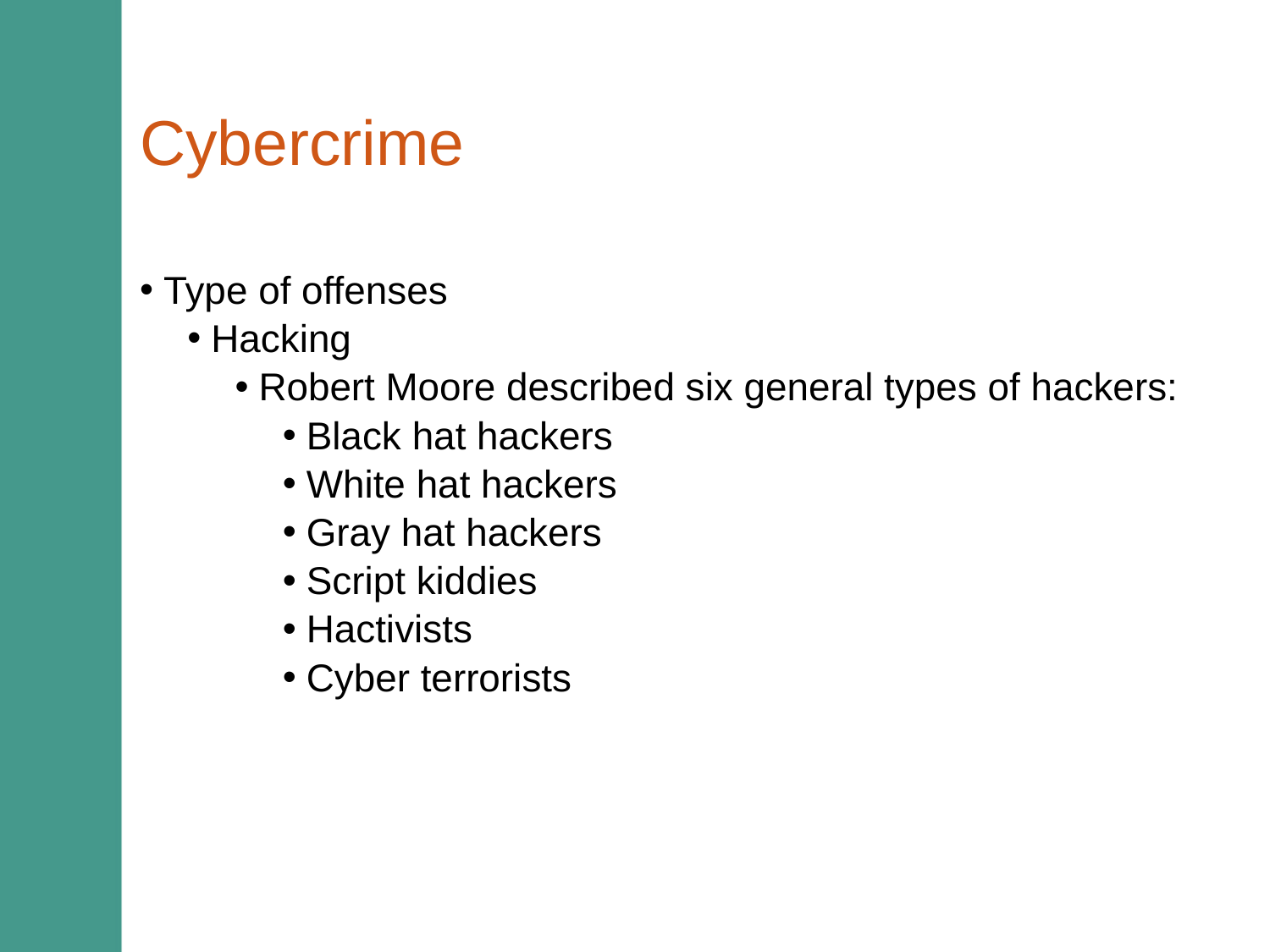

# Cybercrime
Type of offenses
Hacking
Robert Moore described six general types of hackers:
Black hat hackers
White hat hackers
Gray hat hackers
Script kiddies
Hactivists
Cyber terrorists